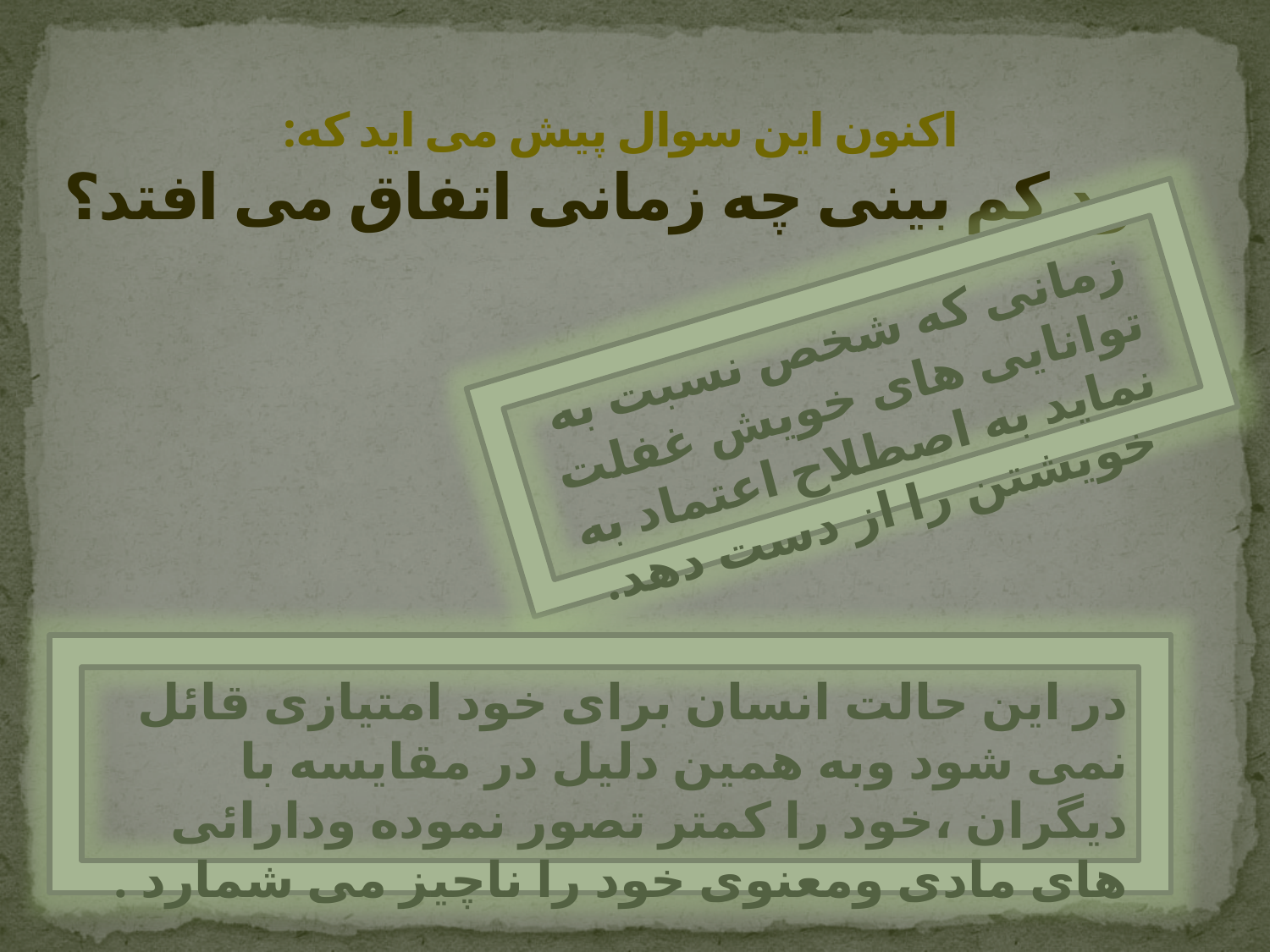

# اکنون این سوال پیش می اید که: خود کم بینی چه زمانی اتفاق می افتد؟

زمانی که شخص نسبت به توانایی های خویش غفلت نماید به اصطلاح اعتماد به خویشتن را از دست دهد.

در این حالت انسان برای خود امتیازی قائل نمی شود وبه همین دلیل در مقایسه با دیگران ،خود را کمتر تصور نموده ودارائی های مادی ومعنوی خود را ناچیز می شمارد .